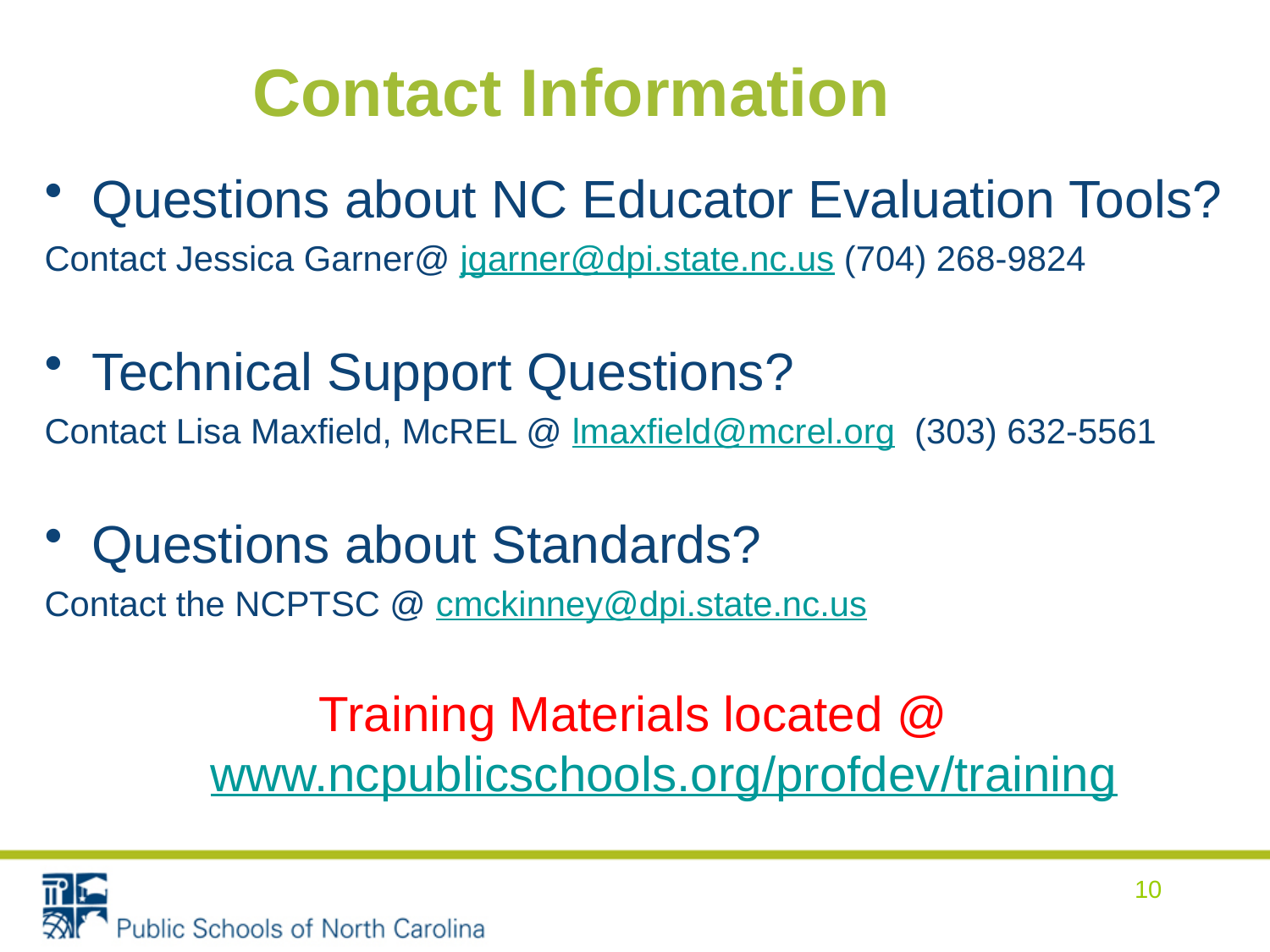

# Contact Information
Questions about NC Educator Evaluation Tools?
Contact Jessica Garner@ jgarner@dpi.state.nc.us (704) 268-9824

Technical Support Questions?
Contact Lisa Maxfield, McREL @ lmaxfield@mcrel.org  (303) 632-5561

Questions about Standards?
Contact the NCPTSC @ cmckinney@dpi.state.nc.us

Training Materials located @ www.ncpublicschools.org/profdev/training

10